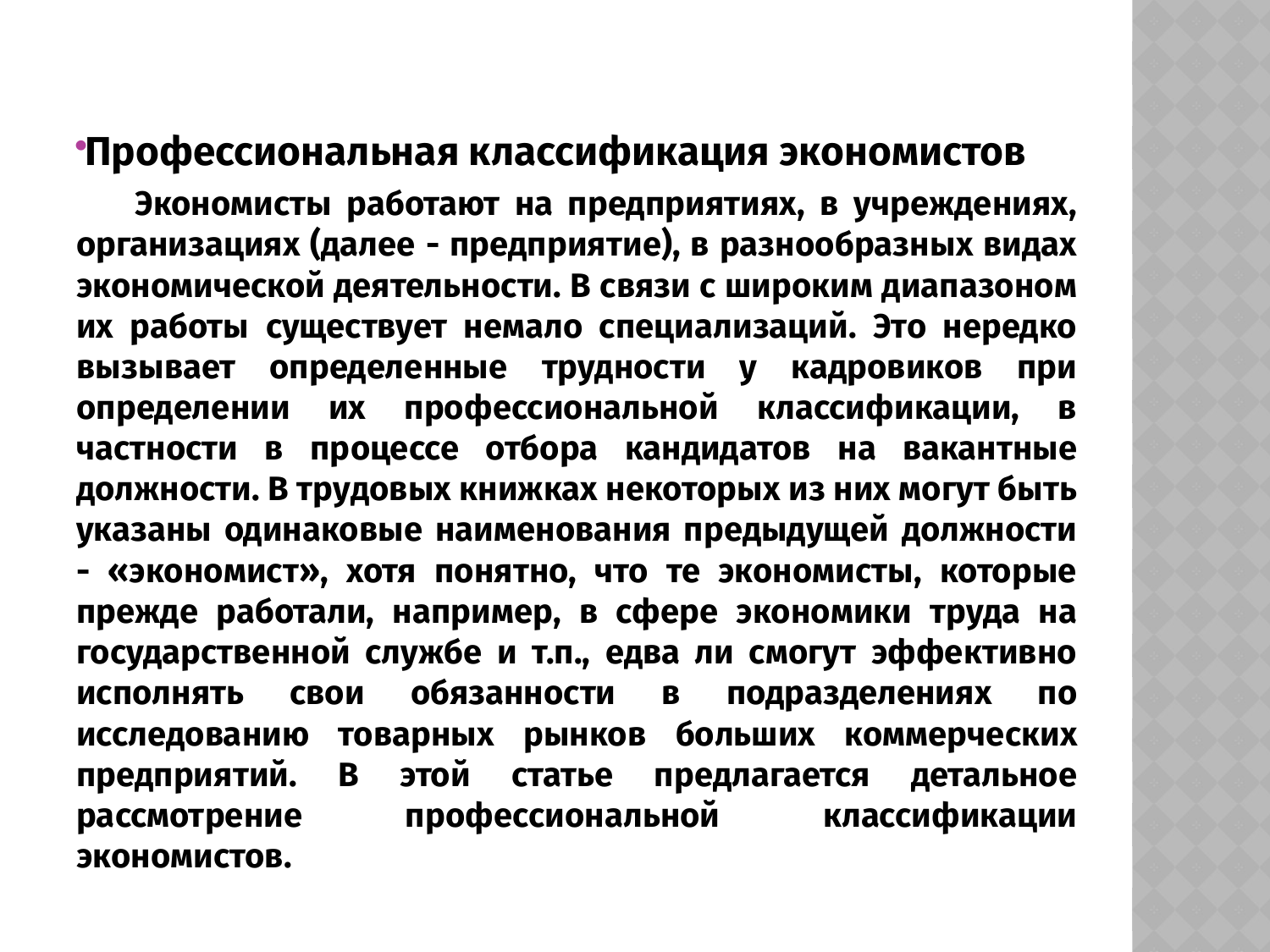

Профессиональная классификация экономистов
    Экономисты работают на предприятиях, в учреждениях, организациях (далее - предприятие), в разнообразных видах экономической деятельности. В связи с широким диапазоном их работы существует немало специализаций. Это нередко вызывает определенные трудности у кадровиков при определении их профессиональной классификации, в частности в процессе отбора кандидатов на вакантные должности. В трудовых книжках некоторых из них могут быть указаны одинаковые наименования предыдущей должности - «экономист», хотя понятно, что те экономисты, которые прежде работали, например, в сфере экономики труда на государственной службе и т.п., едва ли смогут эффективно исполнять свои обязанности в подразделениях по исследованию товарных рынков больших коммерческих предприятий. В этой статье предлагается детальное рассмотрение профессиональной классификации экономистов.